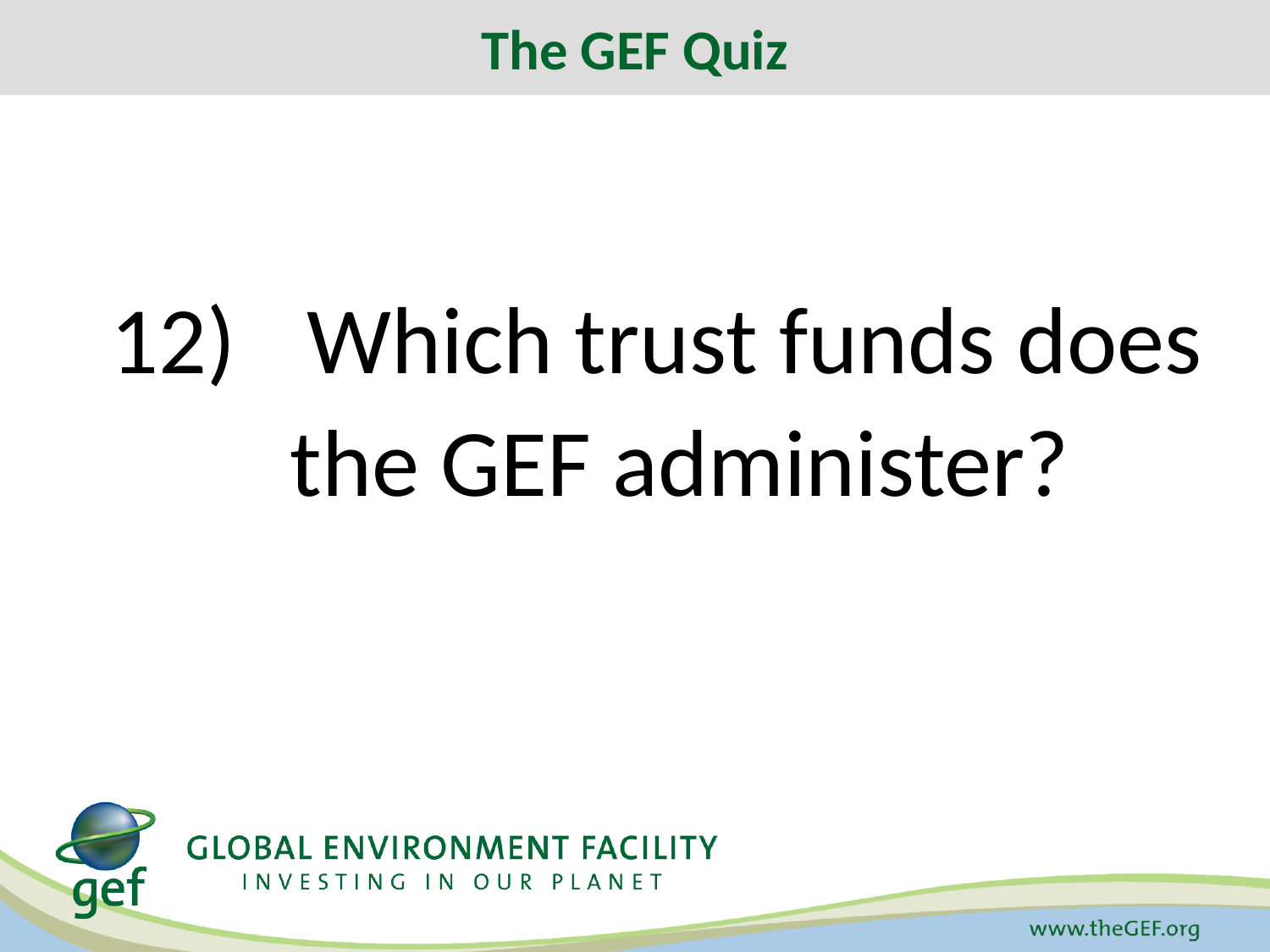

The GEF Quiz
# 12)	 Which trust funds does the GEF administer?